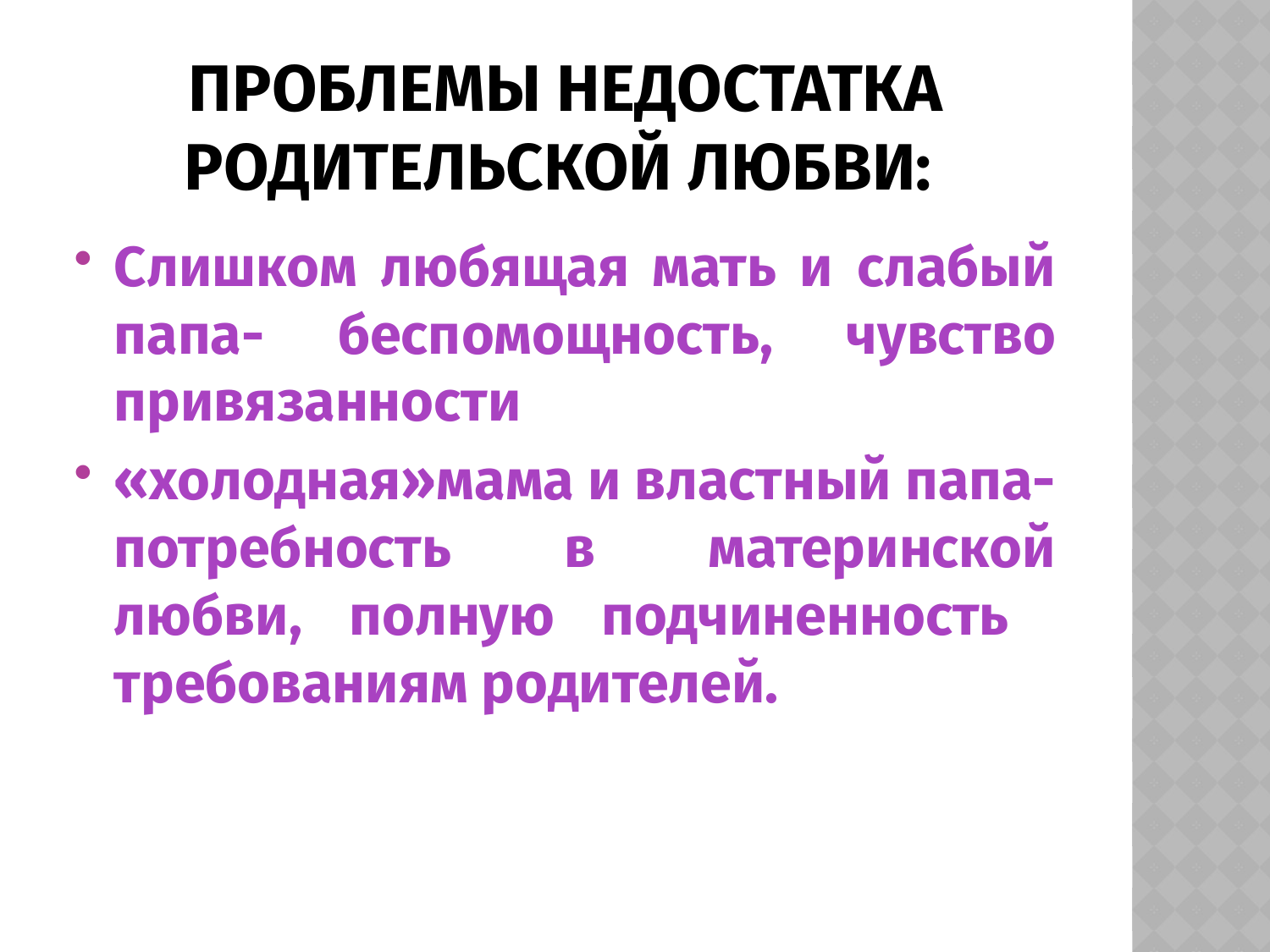

# Проблемы недостатка родительской любви:
Слишком любящая мать и слабый папа- беспомощность, чувство привязанности
«холодная»мама и властный папа-потребность в материнской любви, полную подчиненность  требованиям родителей.